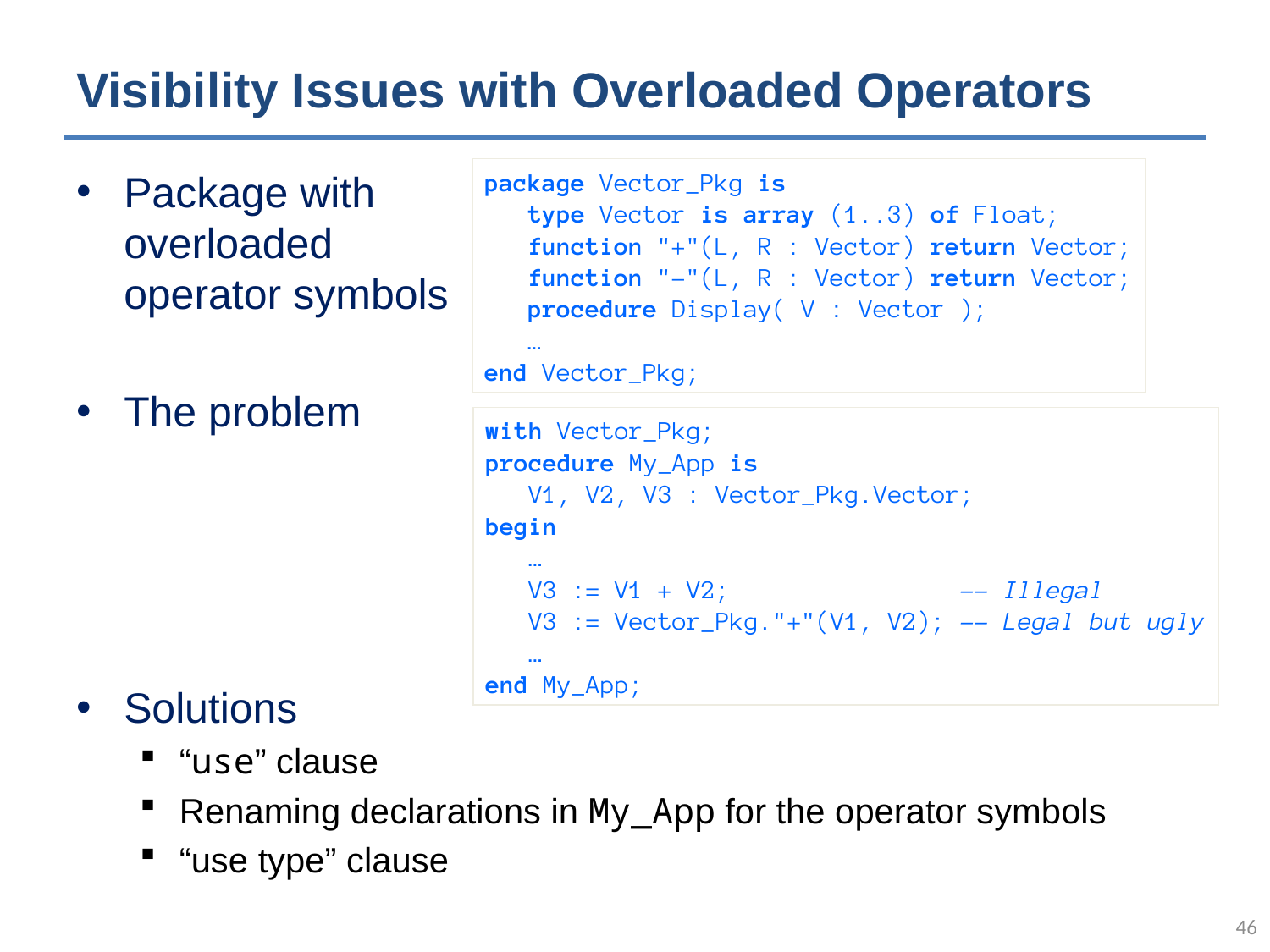

# Visibility Issues with Overloaded Operators
Package with
overloaded
operator symbols

The problem

Solutions
“use” clause
Renaming declarations in My_App for the operator symbols
“use type” clause

package Vector_Pkg is
   type Vector is array (1..3) of Float;
   function "+"(L, R : Vector) return Vector;
   function "-"(L, R : Vector) return Vector;
   procedure Display( V : Vector );
   …
end Vector_Pkg;
with Vector_Pkg;
procedure My_App is
   V1, V2, V3 : Vector_Pkg.Vector;
begin
   …
   V3 := V1 + V2;                -- Illegal
   V3 := Vector_Pkg."+"(V1, V2); -- Legal but ugly
   …
end My_App;
46